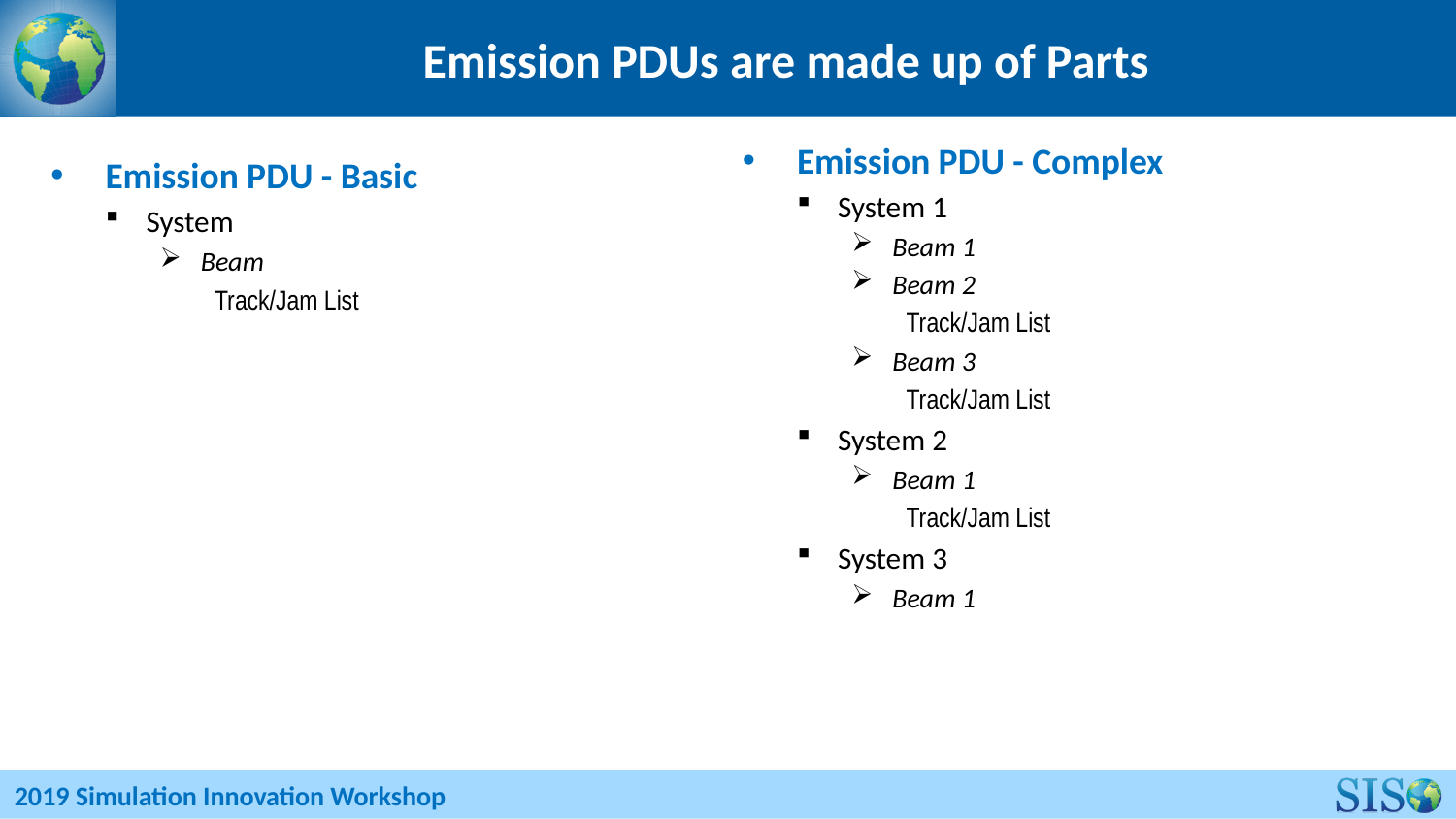

# Emission PDUs are made up of Parts
Emission PDU - Complex
System 1
Beam 1
Beam 2
Track/Jam List
Beam 3
Track/Jam List
System 2
Beam 1
Track/Jam List
System 3
Beam 1

Emission PDU - Basic
System
Beam
Track/Jam List